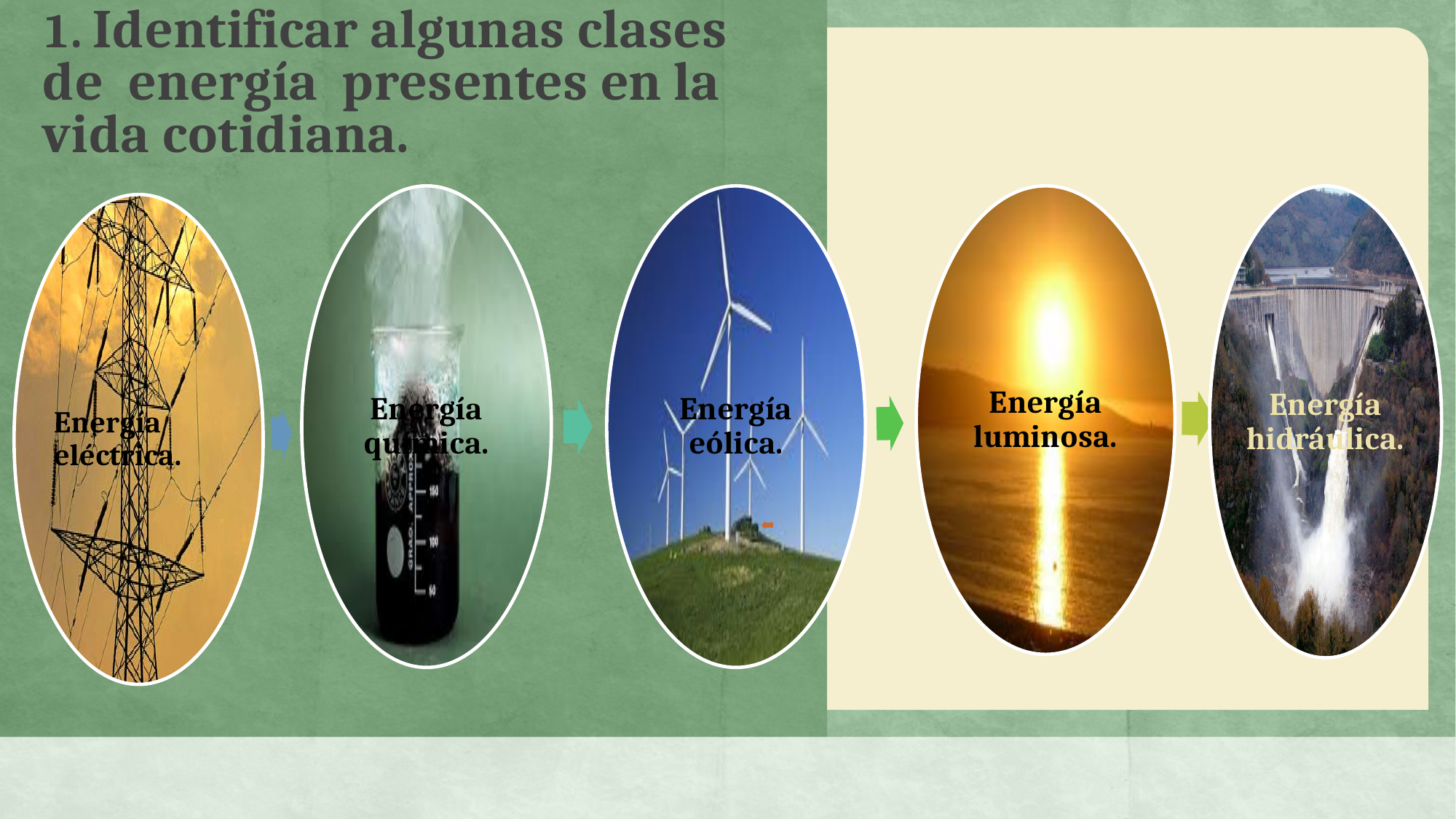

# 1. Identificar algunas clases  de  energía  presentes en la vida cotidiana.
Energía eléctrica.

Energía química.

Energía eólica.

Energía luminosa.

Energía hidráulica.